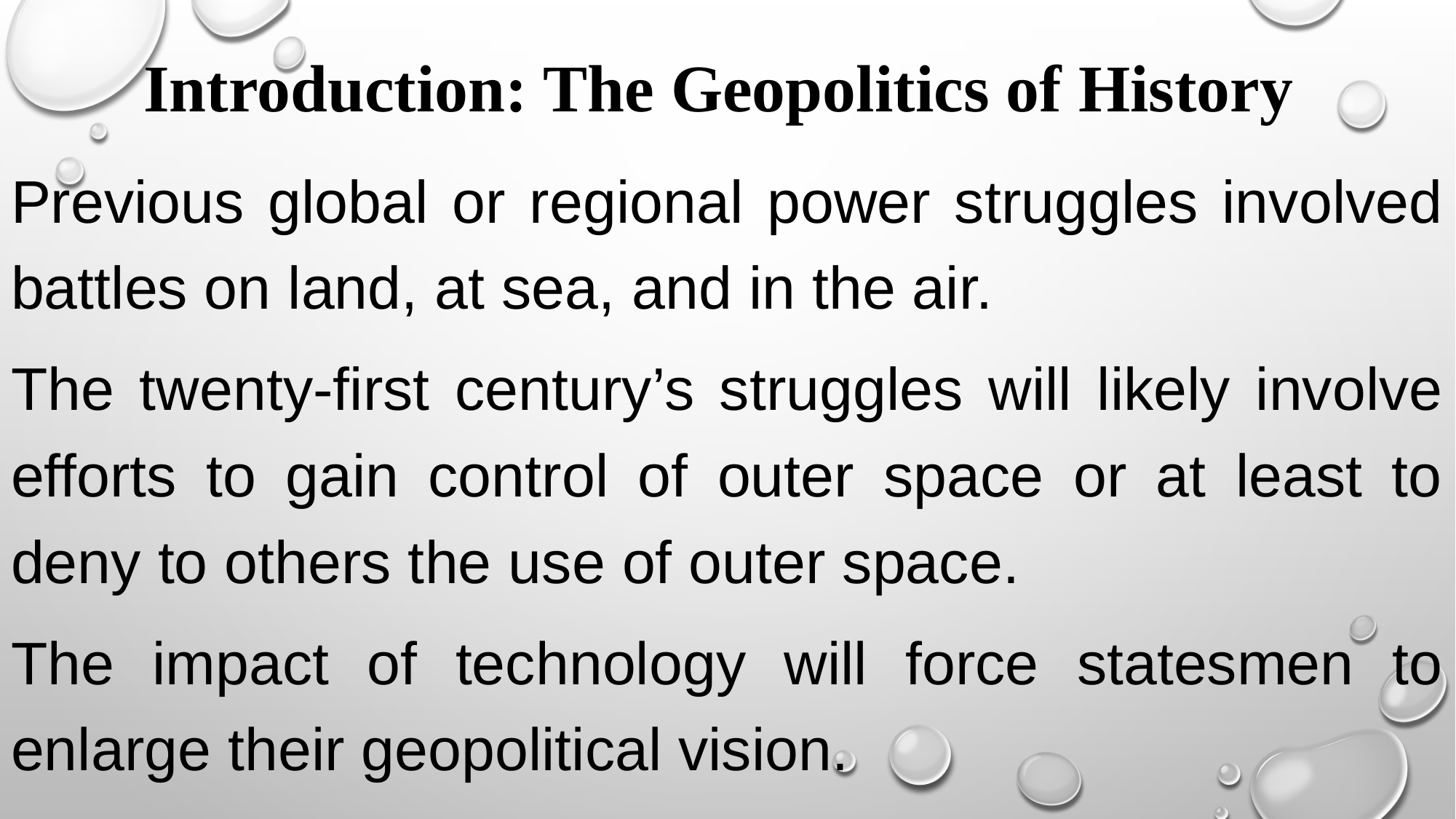

# Introduction: The Geopolitics of History
Previous global or regional power struggles involved battles on land, at sea, and in the air.
The twenty-first century’s struggles will likely involve efforts to gain control of outer space or at least to deny to others the use of outer space.
The impact of technology will force statesmen to enlarge their geopolitical vision.